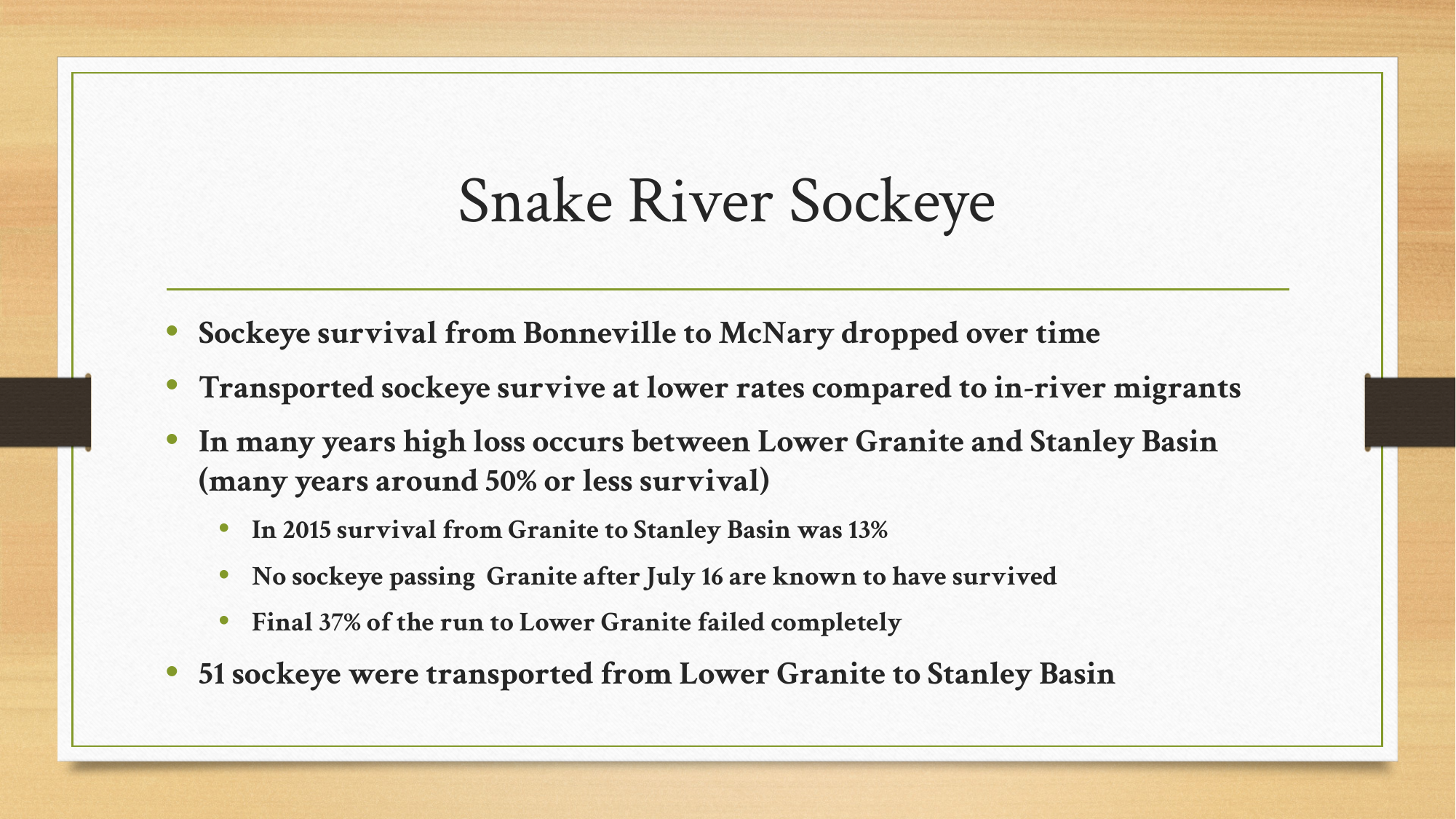

# Snake River Sockeye
Sockeye survival from Bonneville to McNary dropped over time
Transported sockeye survive at lower rates compared to in-river migrants
In many years high loss occurs between Lower Granite and Stanley Basin (many years around 50% or less survival)
In 2015 survival from Granite to Stanley Basin was 13%
No sockeye passing  Granite after July 16 are known to have survived
Final 37% of the run to Lower Granite failed completely
51 sockeye were transported from Lower Granite to Stanley Basin